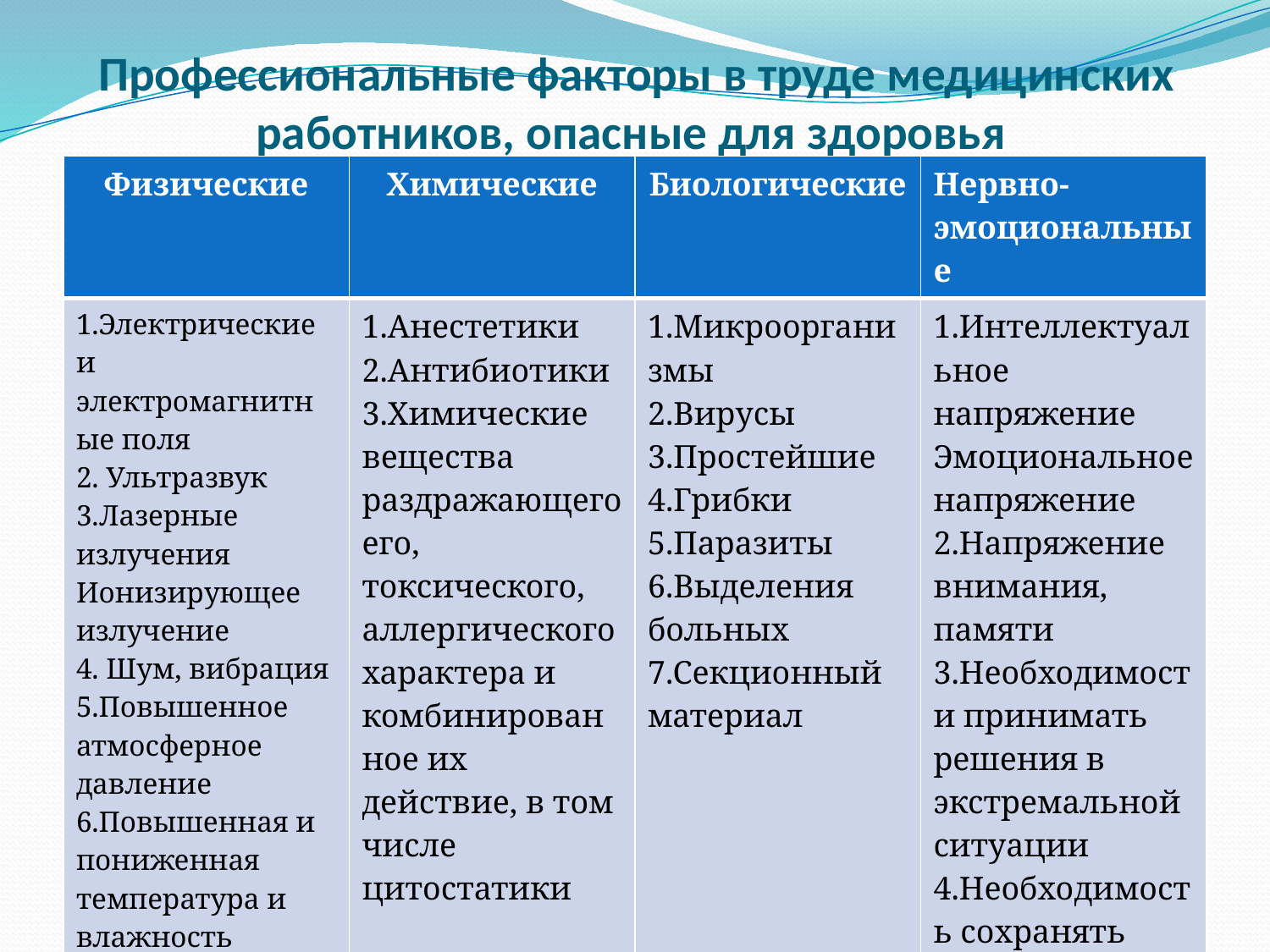

# Профессиональные факторы в труде медицинских работников, опасные для здоровья
| Физические | Химические | Биологические | Нервно-эмоциональные |
| --- | --- | --- | --- |
| 1.Электрические и электромагнитные поля 2. Ультразвук 3.Лазерные излучения Ионизирующее излучение 4. Шум, вибрация 5.Повышенное атмосферное давление 6.Повышенная и пониженная температура и влажность воздуха 7.Нерациональное освещение | 1.Анестетики 2.Антибиотики 3.Химические вещества раздражающего его, токсического, аллергического характера и комбинированное их действие, в том числе цитостатики | 1.Микроорганизмы 2.Вирусы 3.Простейшие 4.Грибки 5.Паразиты 6.Выделения больных 7.Секционный материал | 1.Интеллектуальное напряжение Эмоциональное напряжение 2.Напряжение внимания, памяти 3.Необходимости принимать решения в экстремальной ситуации 4.Необходимость сохранять высокую работоспособность. |